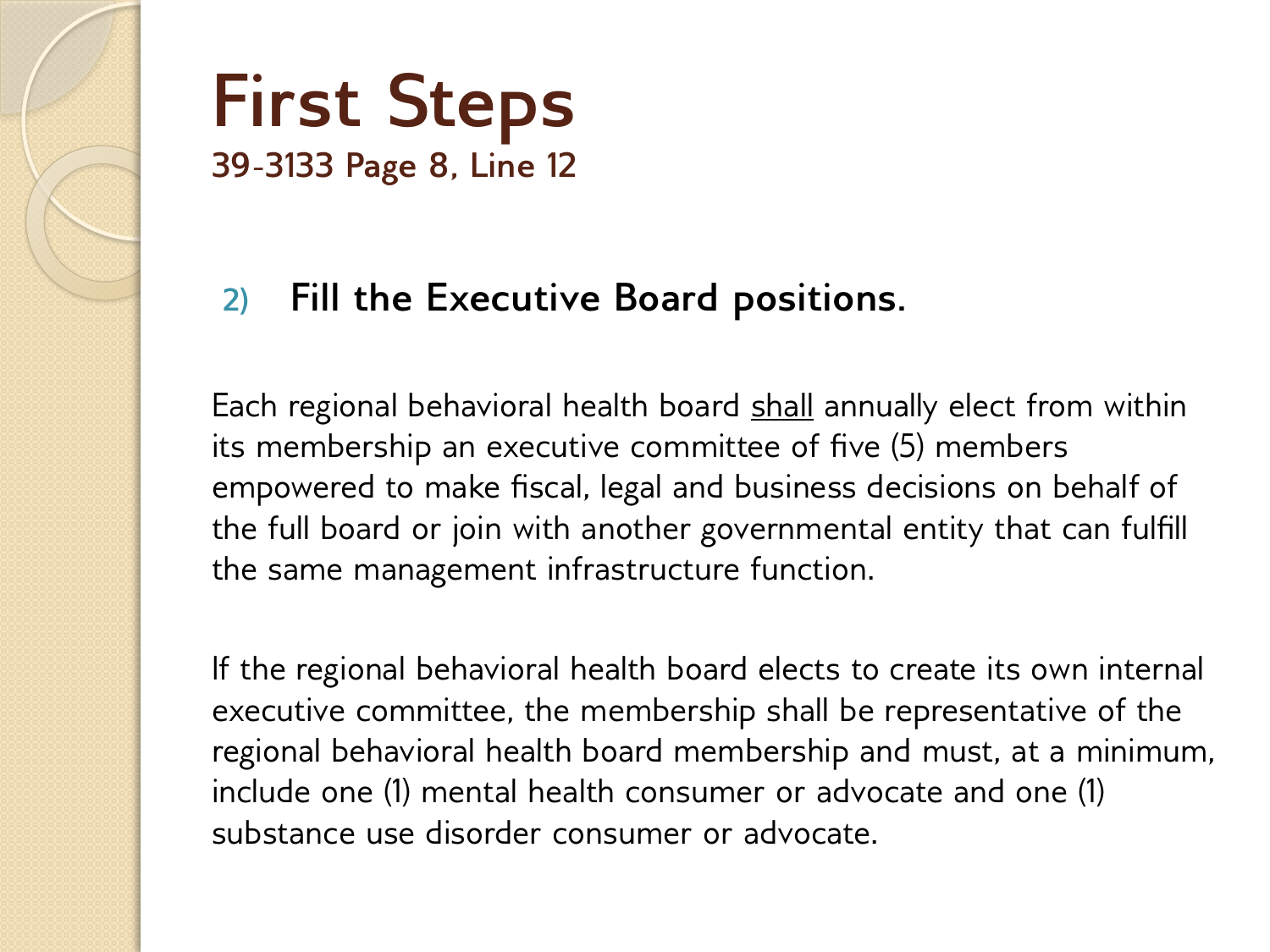

# First Steps 39-3133 Page 8, Line 12
Fill the Executive Board positions.

Each regional behavioral health board shall annually elect from within its membership an executive committee of five (5) members empowered to make fiscal, legal and business decisions on behalf of the full board or join with another governmental entity that can fulfill the same management infrastructure function.

If the regional behavioral health board elects to create its own internal executive committee, the membership shall be representative of the regional behavioral health board membership and must, at a minimum, include one (1) mental health consumer or advocate and one (1) substance use disorder consumer or advocate.